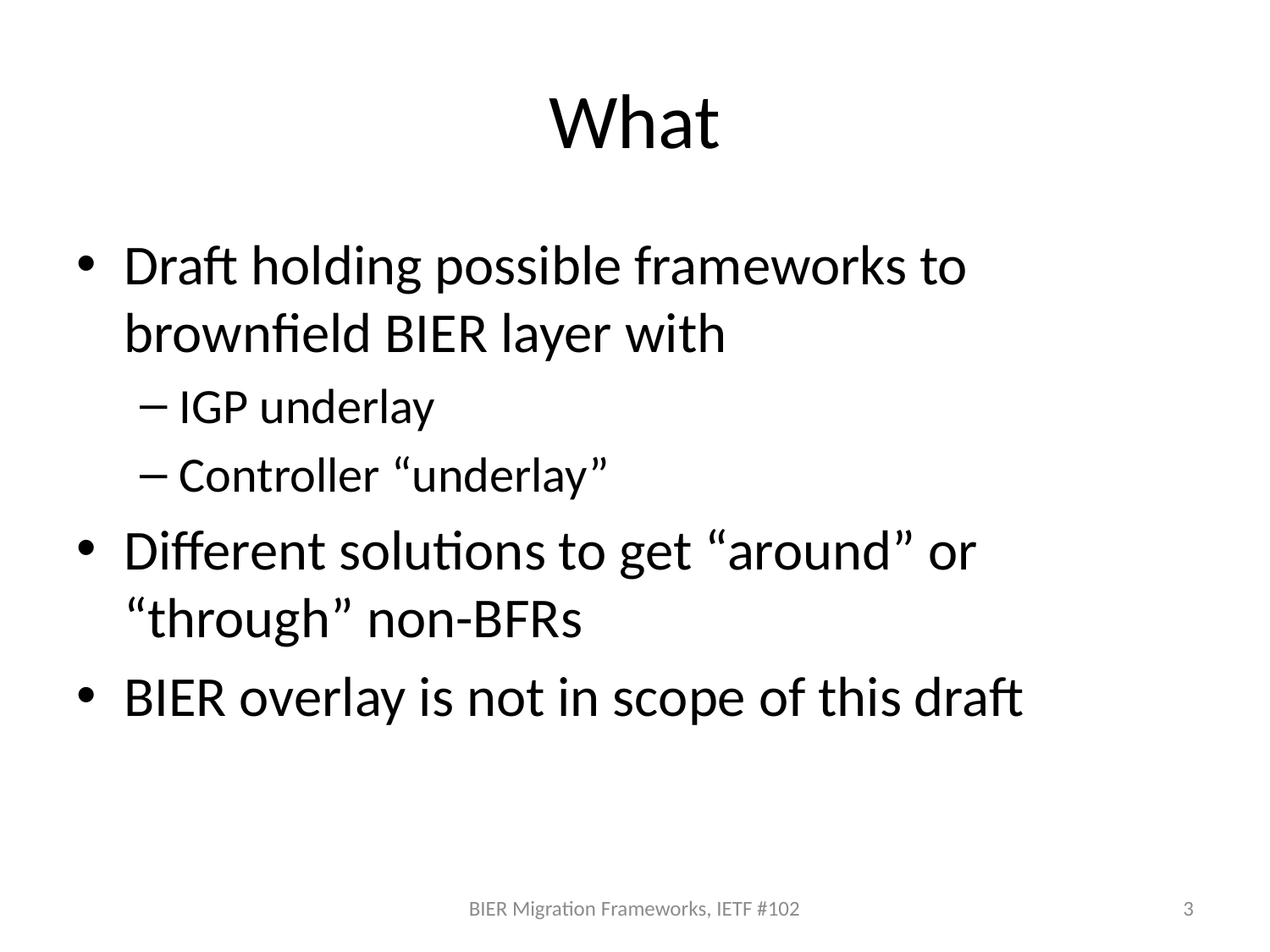

# What
Draft holding possible frameworks to brownfield BIER layer with
IGP underlay
Controller “underlay”
Different solutions to get “around” or “through” non-BFRs
BIER overlay is not in scope of this draft
BIER Migration Frameworks, IETF #102
3